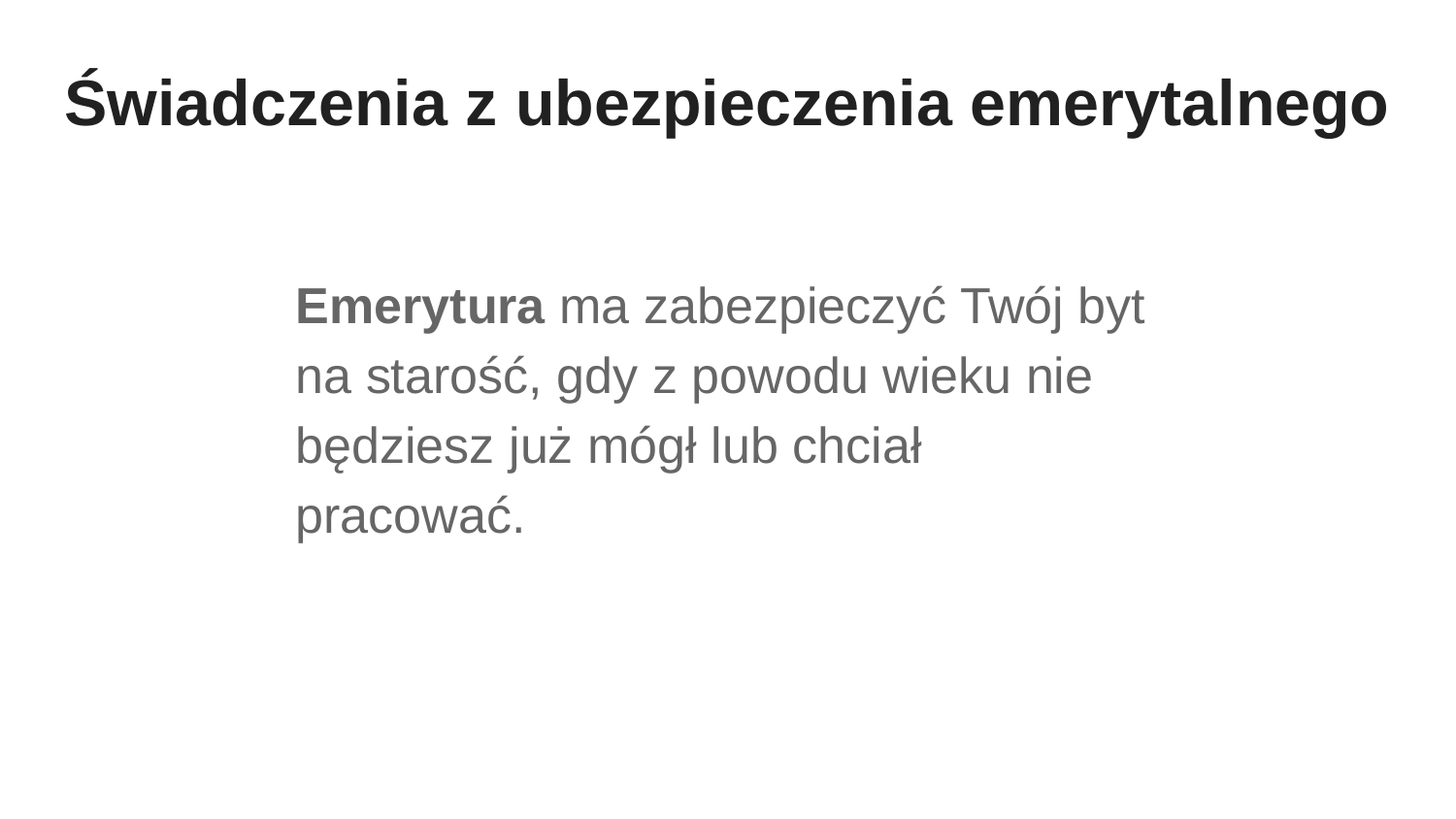

# Świadczenia z ubezpieczenia emerytalnego
Emerytura ma zabezpieczyć Twój byt na starość, gdy z powodu wieku nie będziesz już mógł lub chciał pracować.